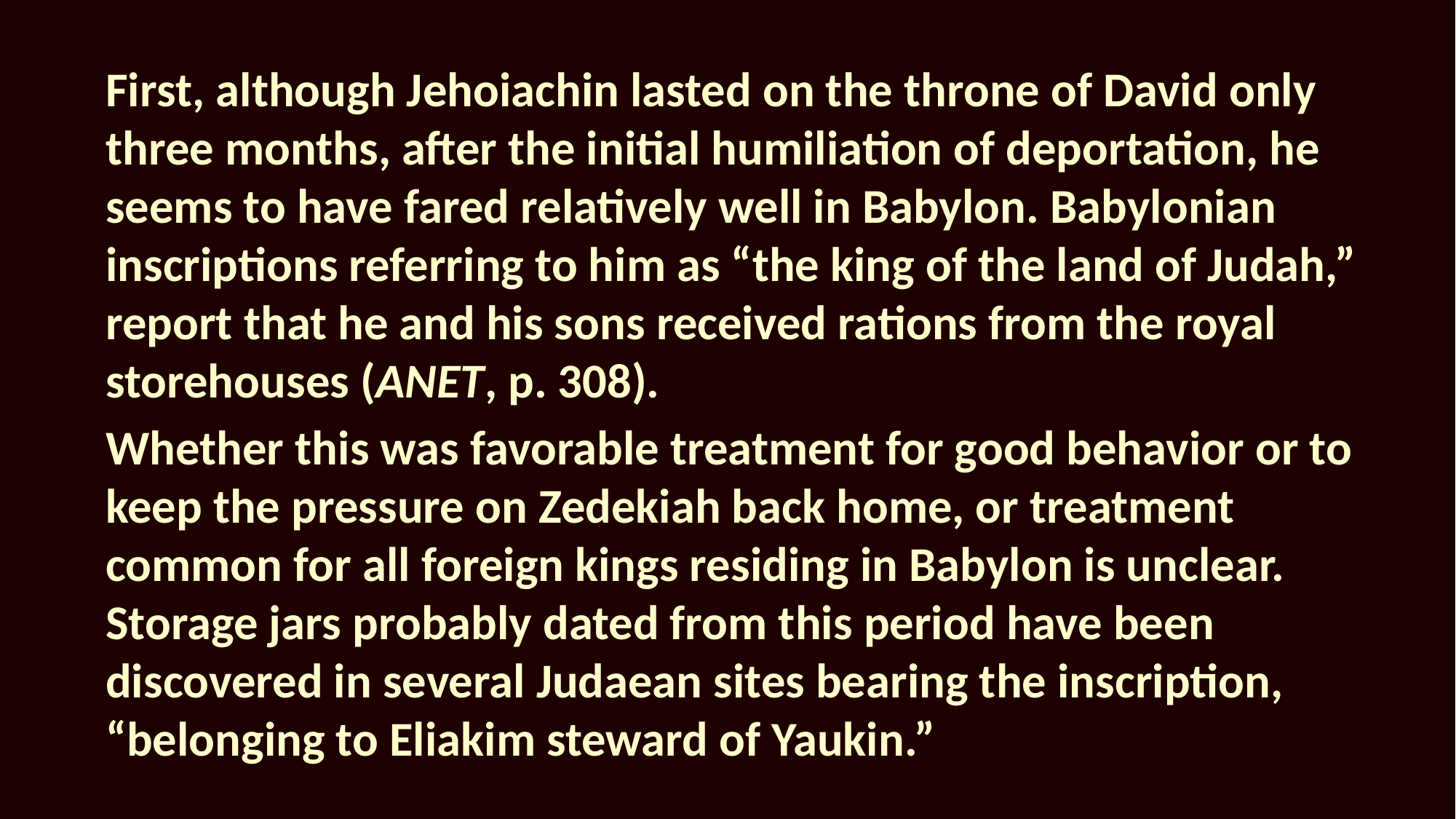

First, although Jehoiachin lasted on the throne of David only three months, after the initial humiliation of deportation, he seems to have fared relatively well in Babylon. Babylonian inscriptions referring to him as “the king of the land of Judah,” report that he and his sons received rations from the royal storehouses (ANET, p. 308).
Whether this was favorable treatment for good behavior or to keep the pressure on Zedekiah back home, or treatment common for all foreign kings residing in Babylon is unclear. Storage jars probably dated from this period have been discovered in several Judaean sites bearing the inscription, “belonging to Eliakim steward of Yaukin.”